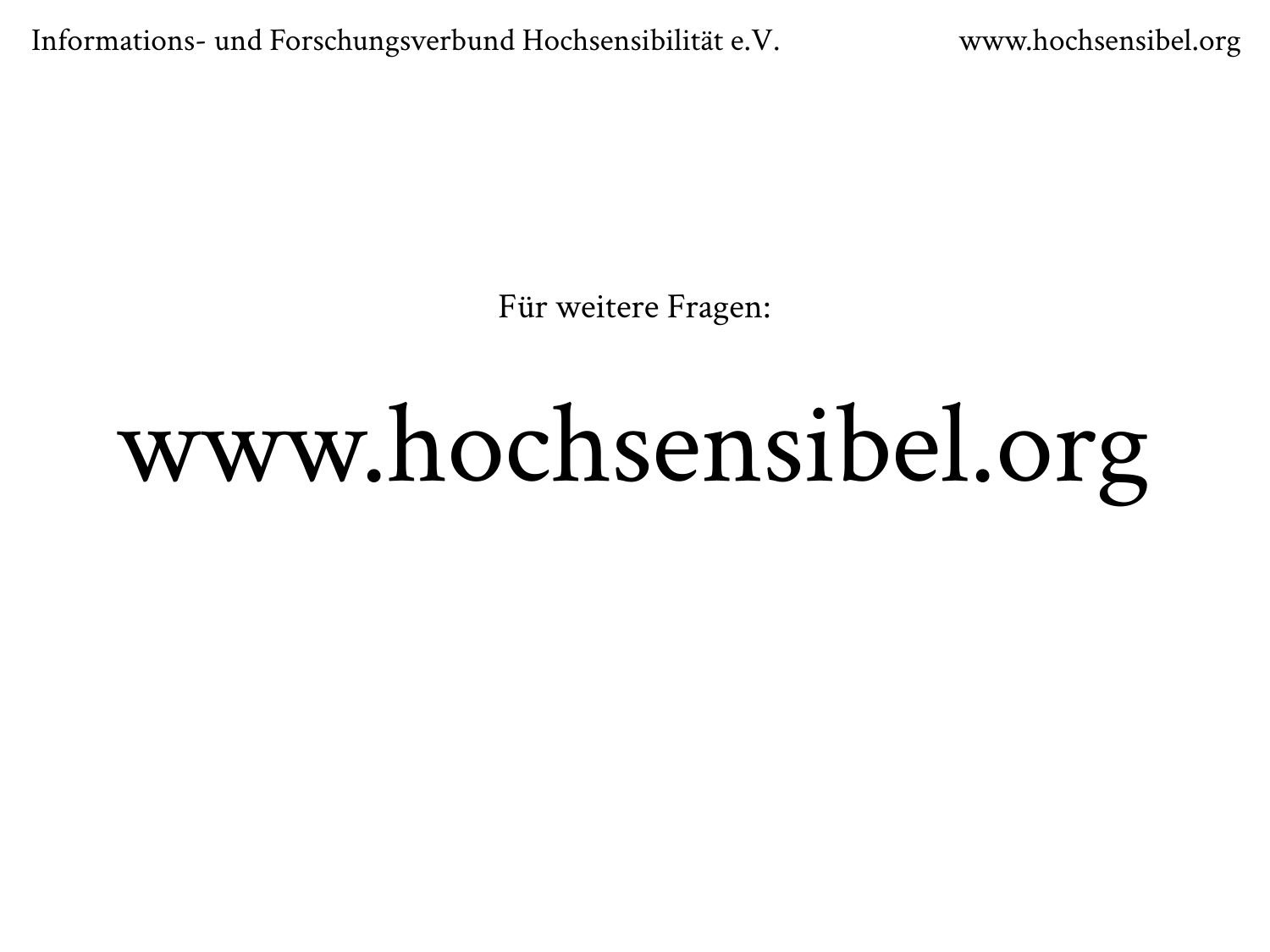

Informations- und Forschungsverbund Hochsensibilität e.V.
www.hochsensibel.org
# Für weitere Fragen: www.hochsensibel.org